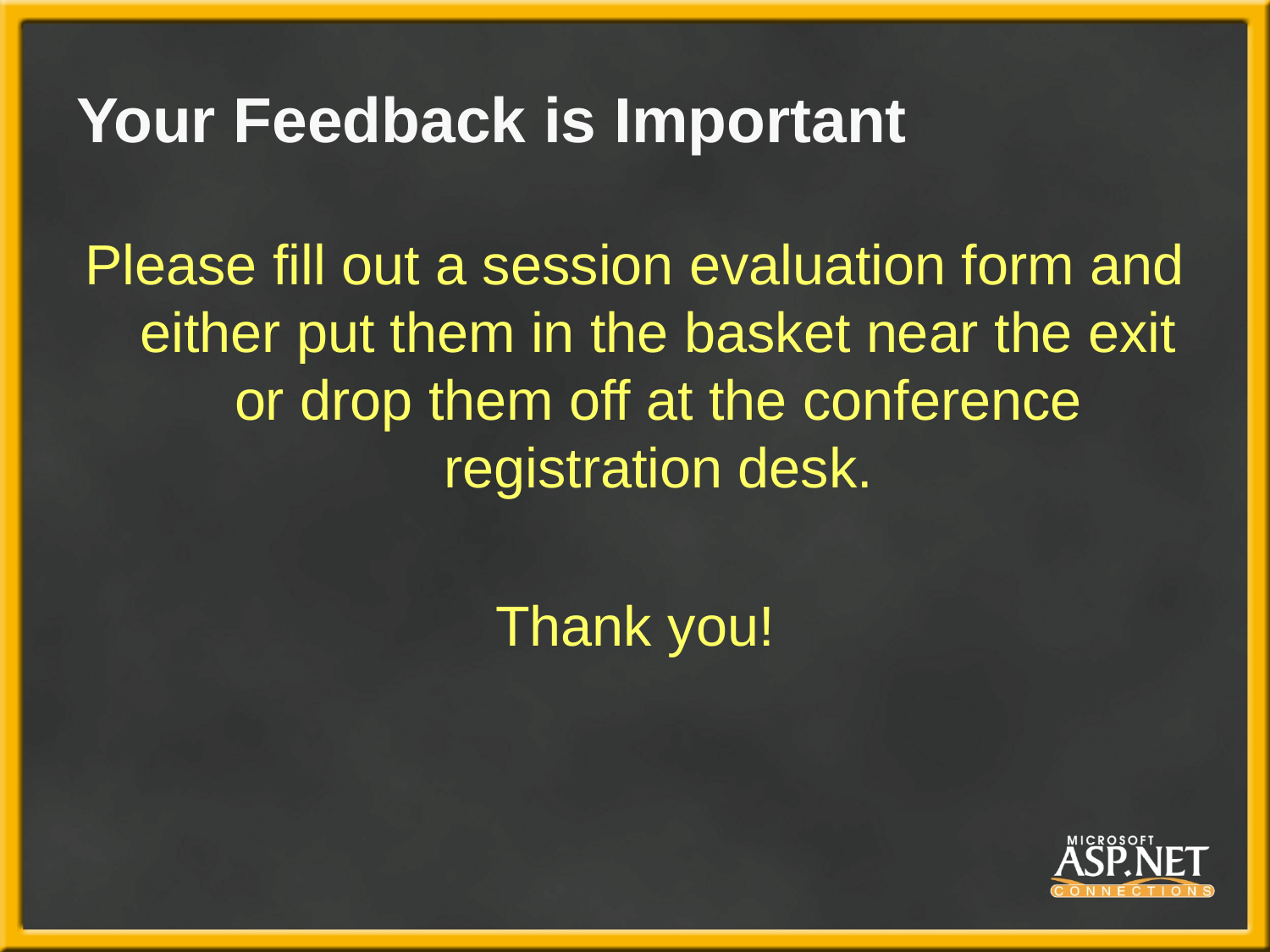

# Your Feedback is Important
Please fill out a session evaluation form and either put them in the basket near the exit or drop them off at the conference registration desk.

Thank you!